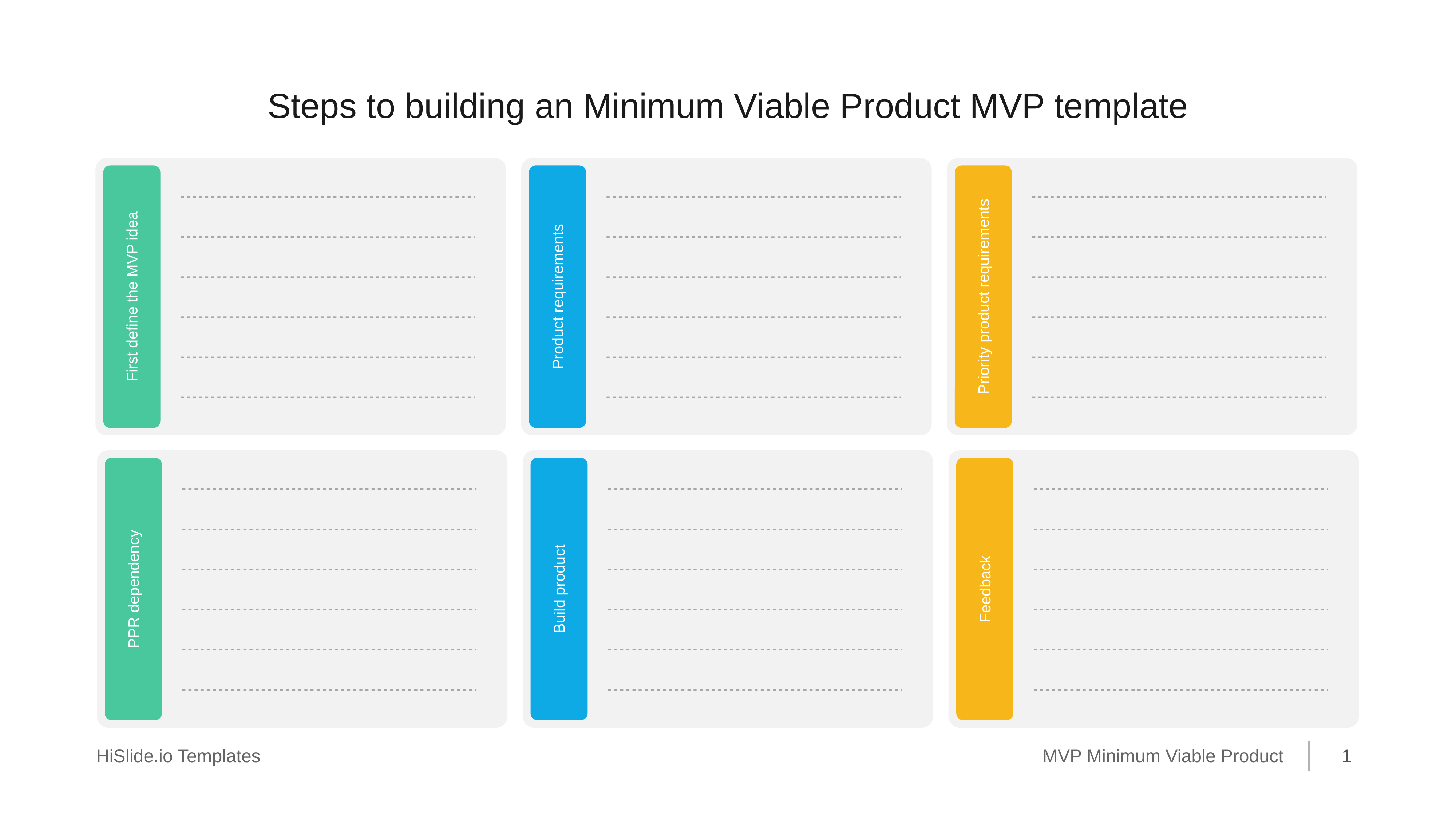

Steps to building an Minimum Viable Product MVP template

First define the MVP idea

Product requirements

Priority product requirements

PPR dependency

Build product

Feedback

1